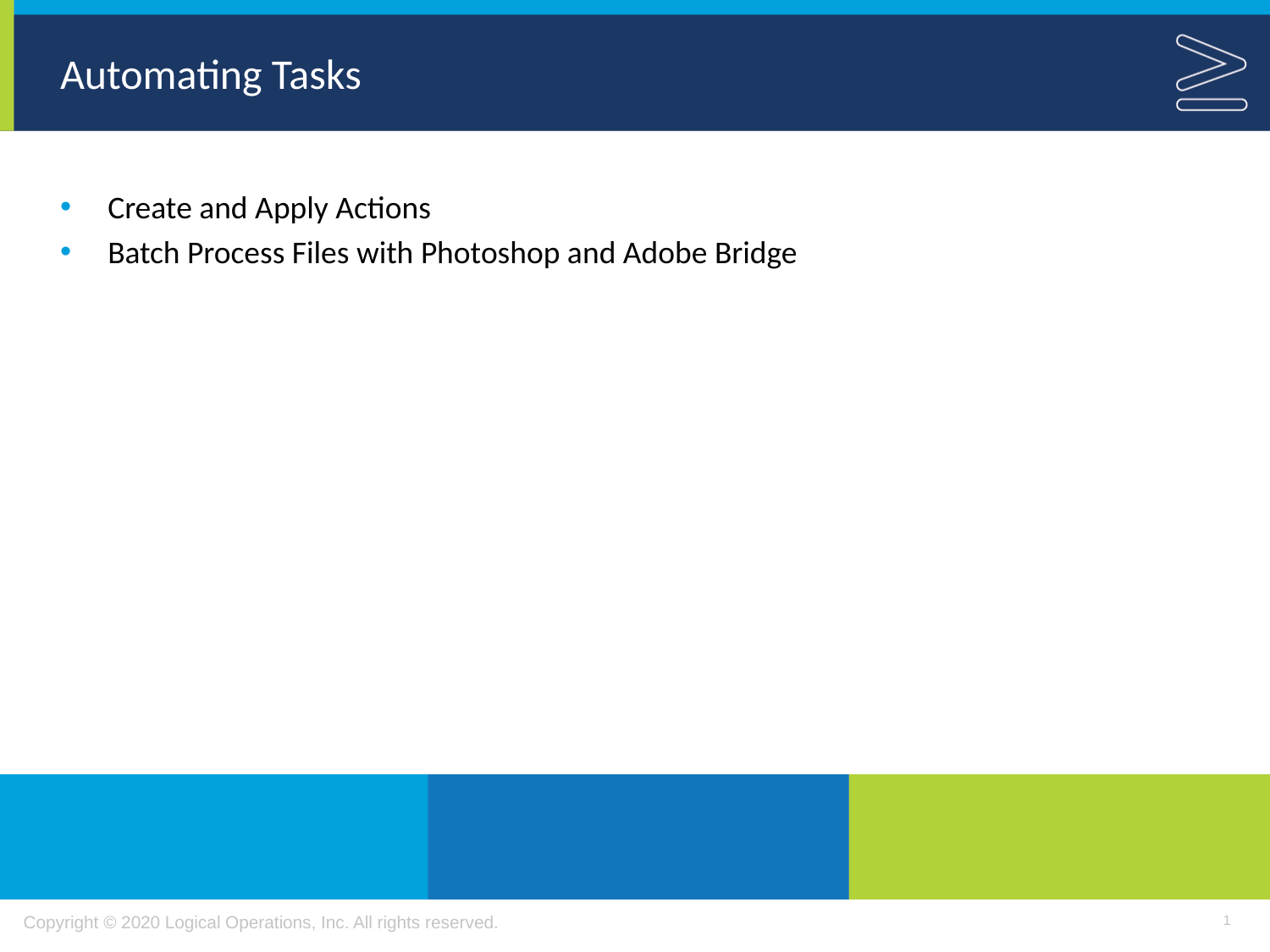

# Automating Tasks
Create and Apply Actions
Batch Process Files with Photoshop and Adobe Bridge
1